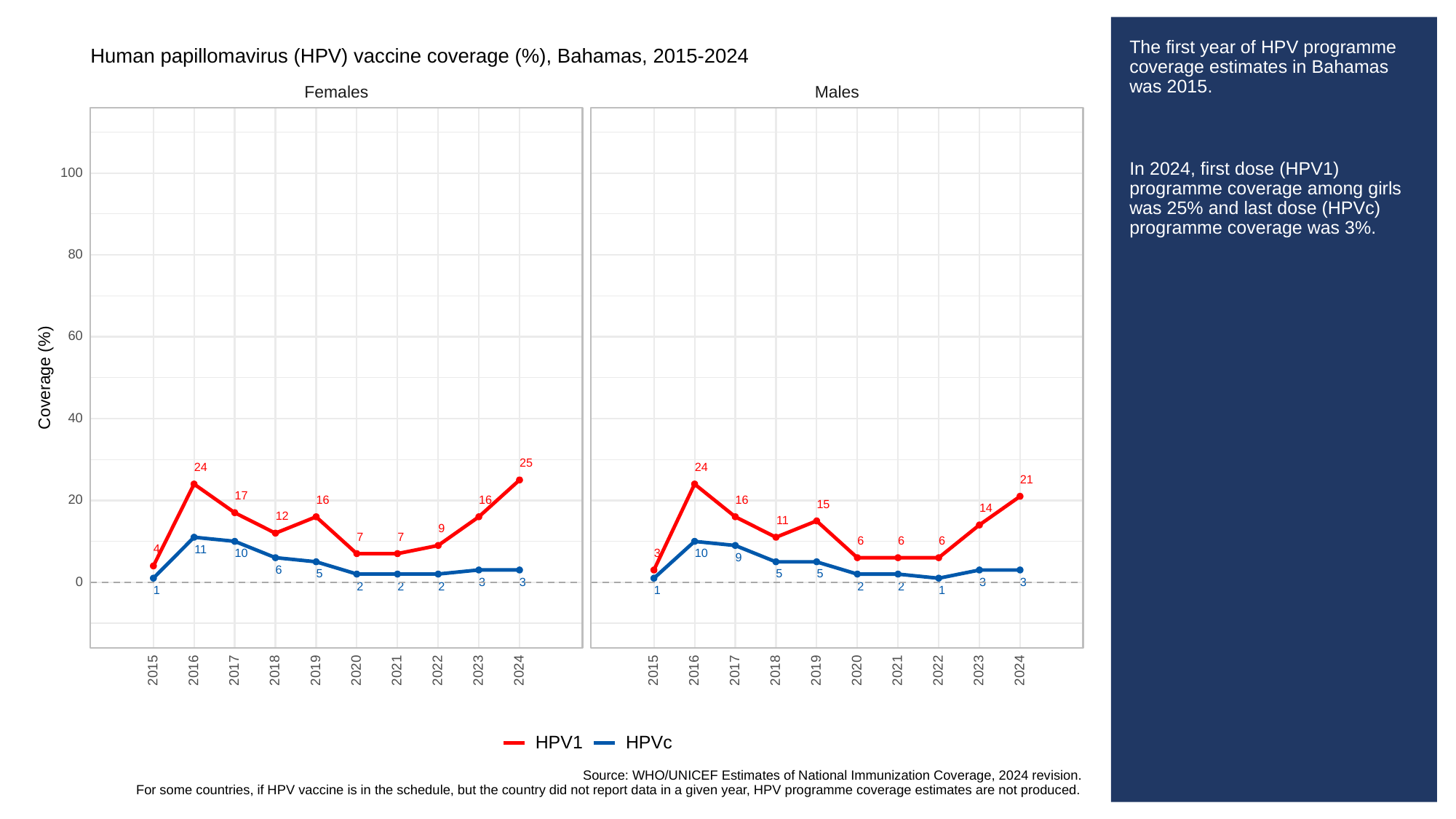

# The first year of HPV programme coverage estimates in Bahamas was 2015.

In 2024, first dose (HPV1) programme coverage among girls was 25% and last dose (HPVc) programme coverage was 3%.

Human papillomavirus (HPV) vaccine coverage (%), Bahamas, 2015-2024
Females
Males

100

80

60

Coverage (%)

40

25

24
24
21

17

20
16
16
16
15

14

12

11

9

7
7

6
6
6

4
11
3
10
10

9

6

5
5
5

0
3
3
3
3

2
2
2
2
2
1
1
1

2023
2023
2015
2016
2017
2018
2019
2020
2021
2022
2024
2015
2016
2017
2018
2019
2020
2021
2022
2024
HPVc
HPV1

Source: WHO/UNICEF Estimates of National Immunization Coverage, 2024 revision.
For some countries, if HPV vaccine is in the schedule, but the country did not report data in a given year, HPV programme coverage estimates are not produced.